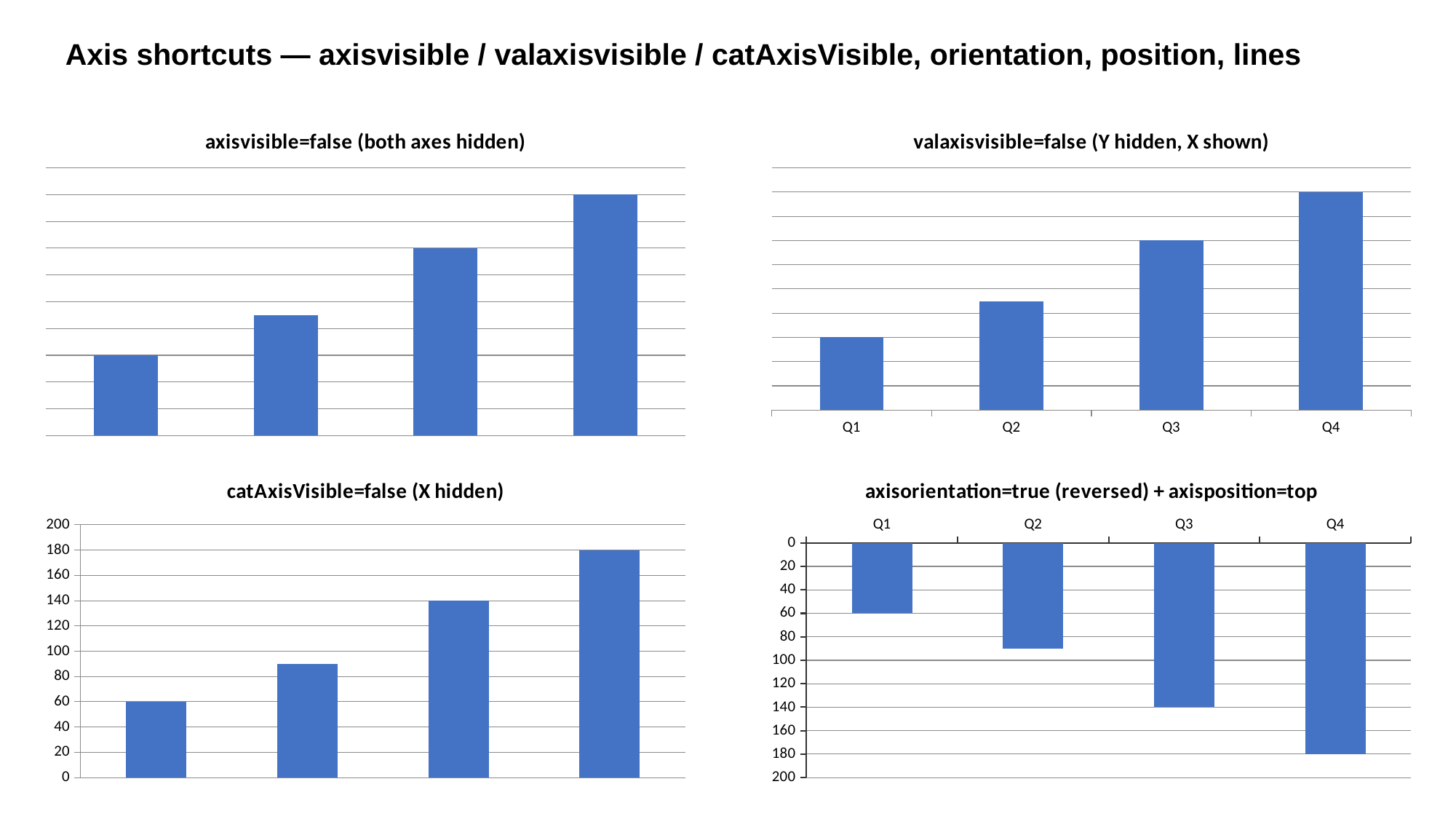

Axis shortcuts — axisvisible / valaxisvisible / catAxisVisible, orientation, position, lines

### Chart: axisvisible=false (both axes hidden)

| Category |  |
|---|---|
| Q1 | 60.0 |
| Q2 | 90.0 |
| Q3 | 140.0 |
| Q4 | 180.0 |

### Chart: valaxisvisible=false (Y hidden, X shown)

| Category |  |
|---|---|
| Q1 | 60.0 |
| Q2 | 90.0 |
| Q3 | 140.0 |
| Q4 | 180.0 |

### Chart: catAxisVisible=false (X hidden)

| Category |  |
|---|---|
| Q1 | 60.0 |
| Q2 | 90.0 |
| Q3 | 140.0 |
| Q4 | 180.0 |

### Chart: axisorientation=true (reversed) + axisposition=top

| Category |  |
|---|---|
| Q1 | 60.0 |
| Q2 | 90.0 |
| Q3 | 140.0 |
| Q4 | 180.0 |